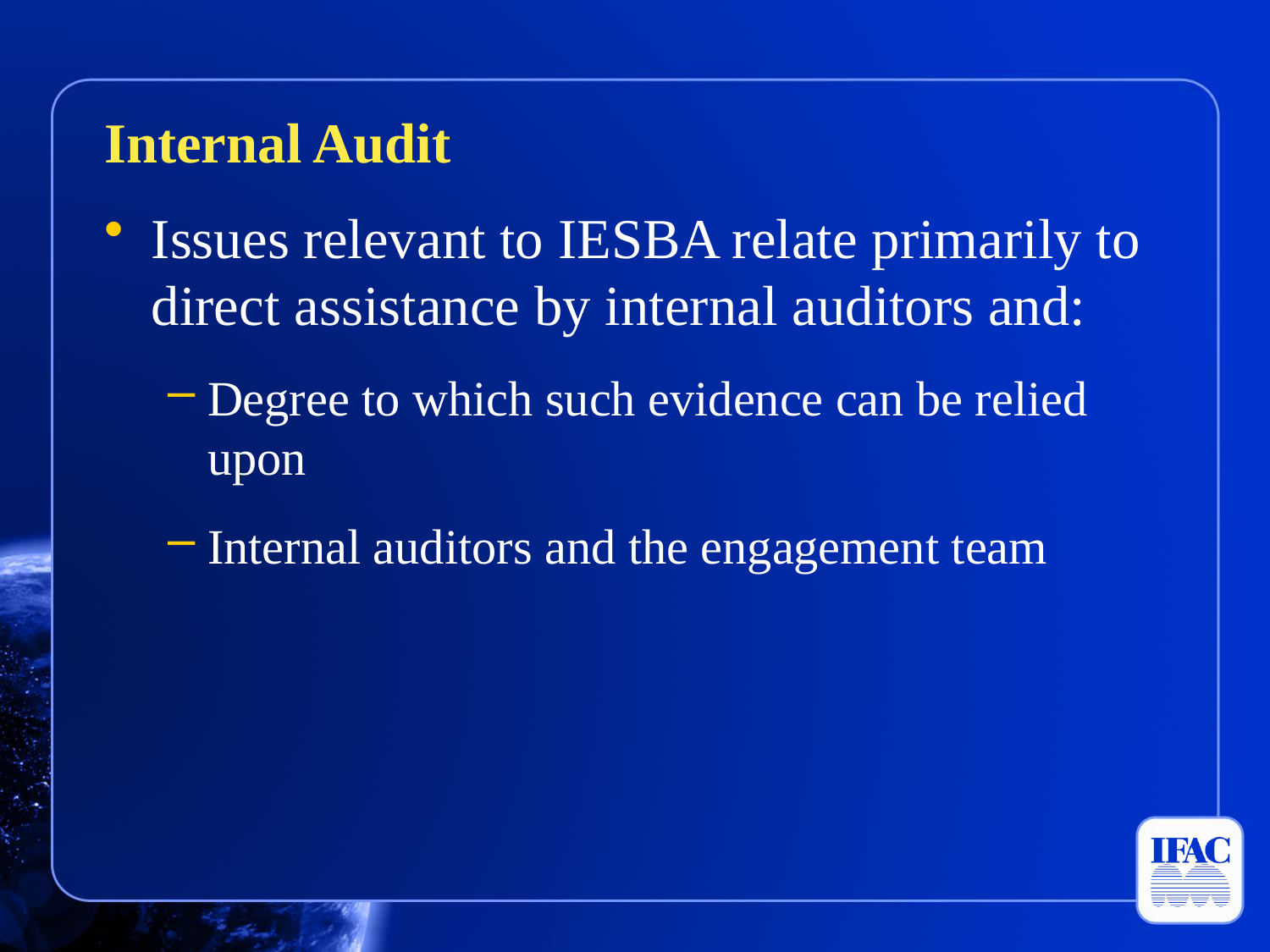

#
Internal Audit
Issues relevant to IESBA relate primarily to direct assistance by internal auditors and:
Degree to which such evidence can be relied upon
Internal auditors and the engagement team